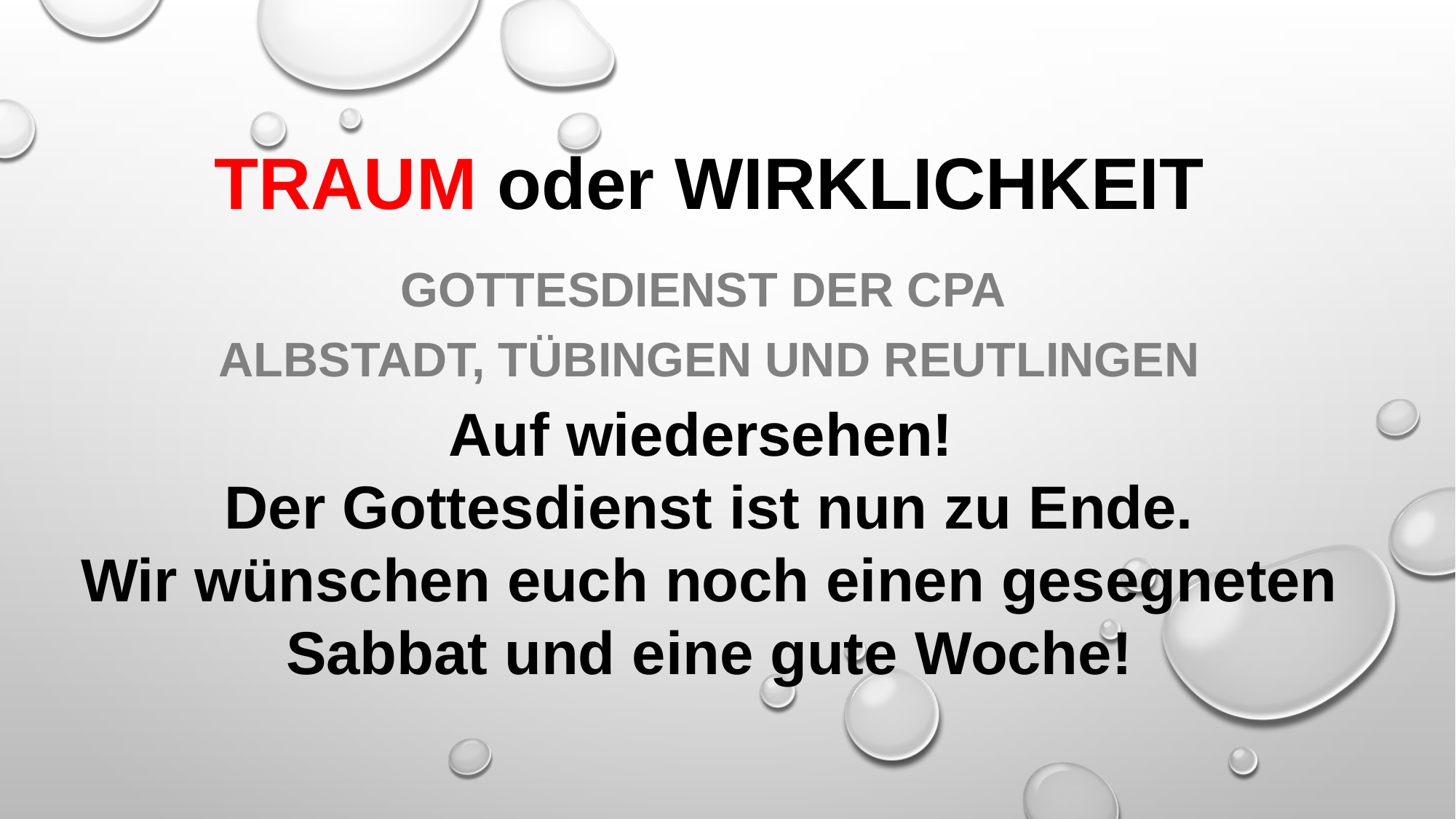

# Traum oder Wirklichkeit
Gottesdienst der CPA
Albstadt, Tübingen und REutlingen
Auf wiedersehen!
Der Gottesdienst ist nun zu Ende.
Wir wünschen euch noch einen gesegneten Sabbat und eine gute Woche!